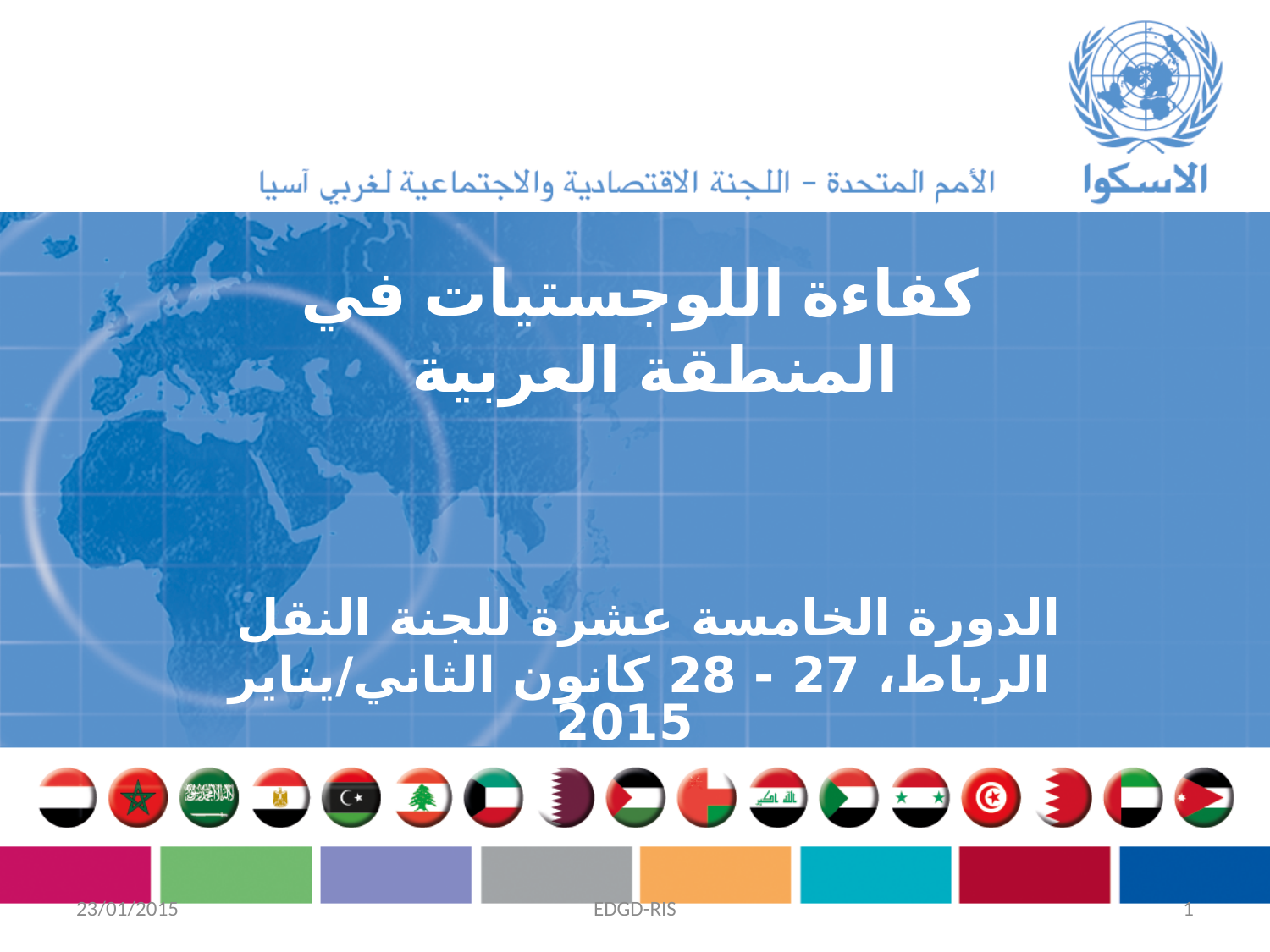

كفاءة اللوجستيات في المنطقة العربية

الدورة الخامسة عشرة للجنة النقل
الرباط، 27 - 28 كانون الثاني/يناير 2015

23/01/2015
EDGD-RIS
1